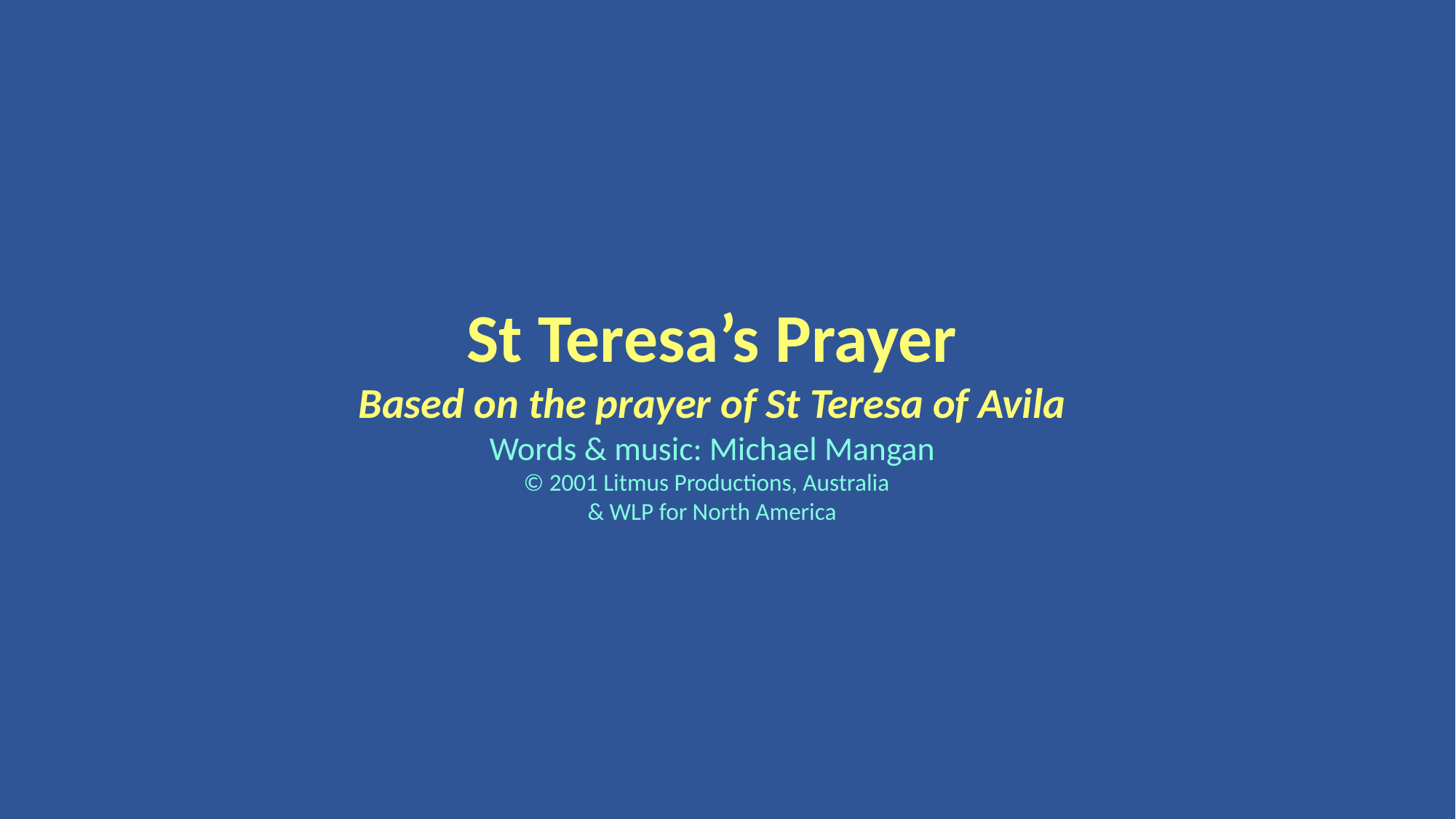

St Teresa’s Prayer
Based on the prayer of St Teresa of Avila
Words & music: Michael Mangan
© 2001 Litmus Productions, Australia
& WLP for North America